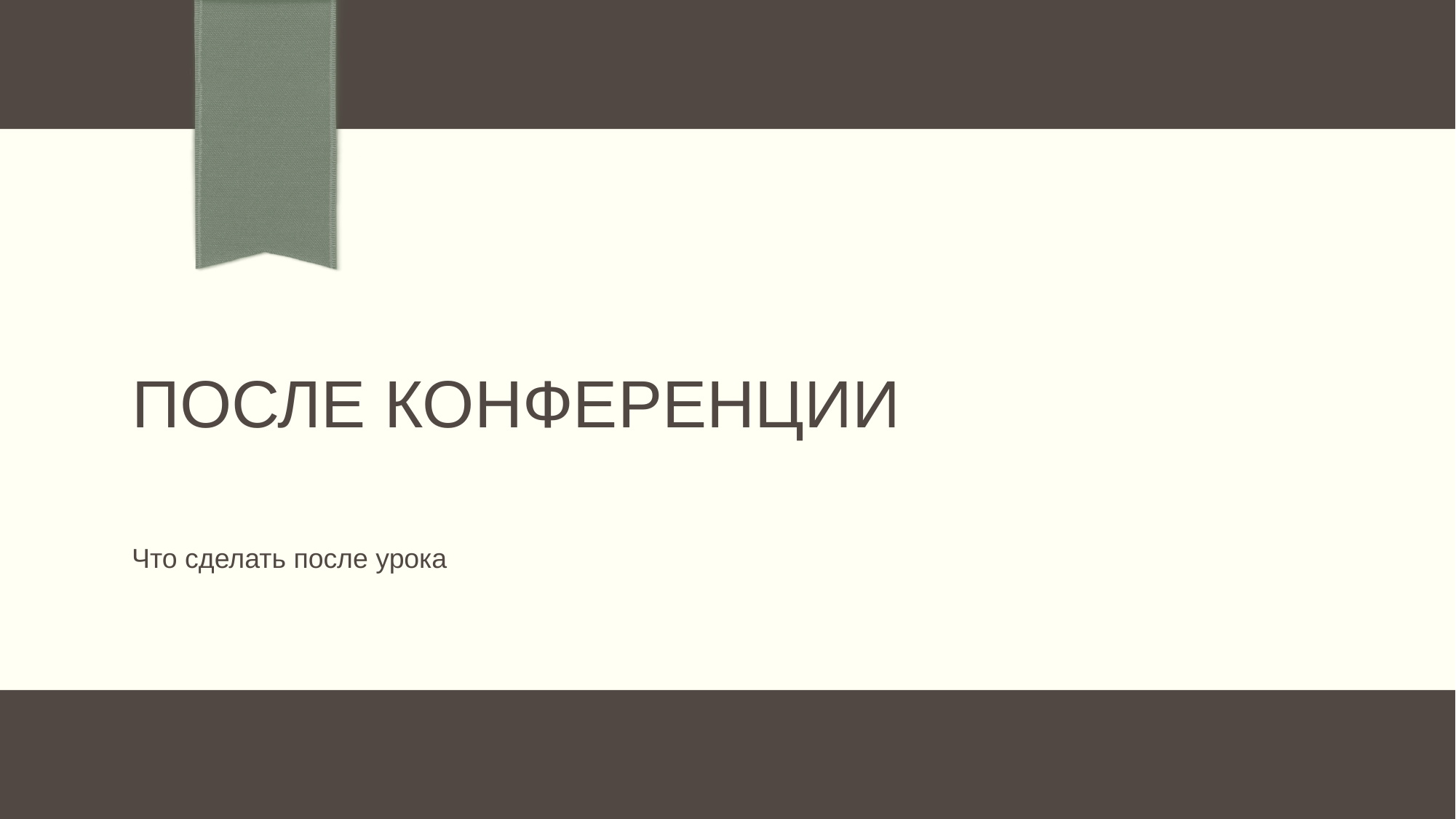

# После конференции
Что сделать после урока